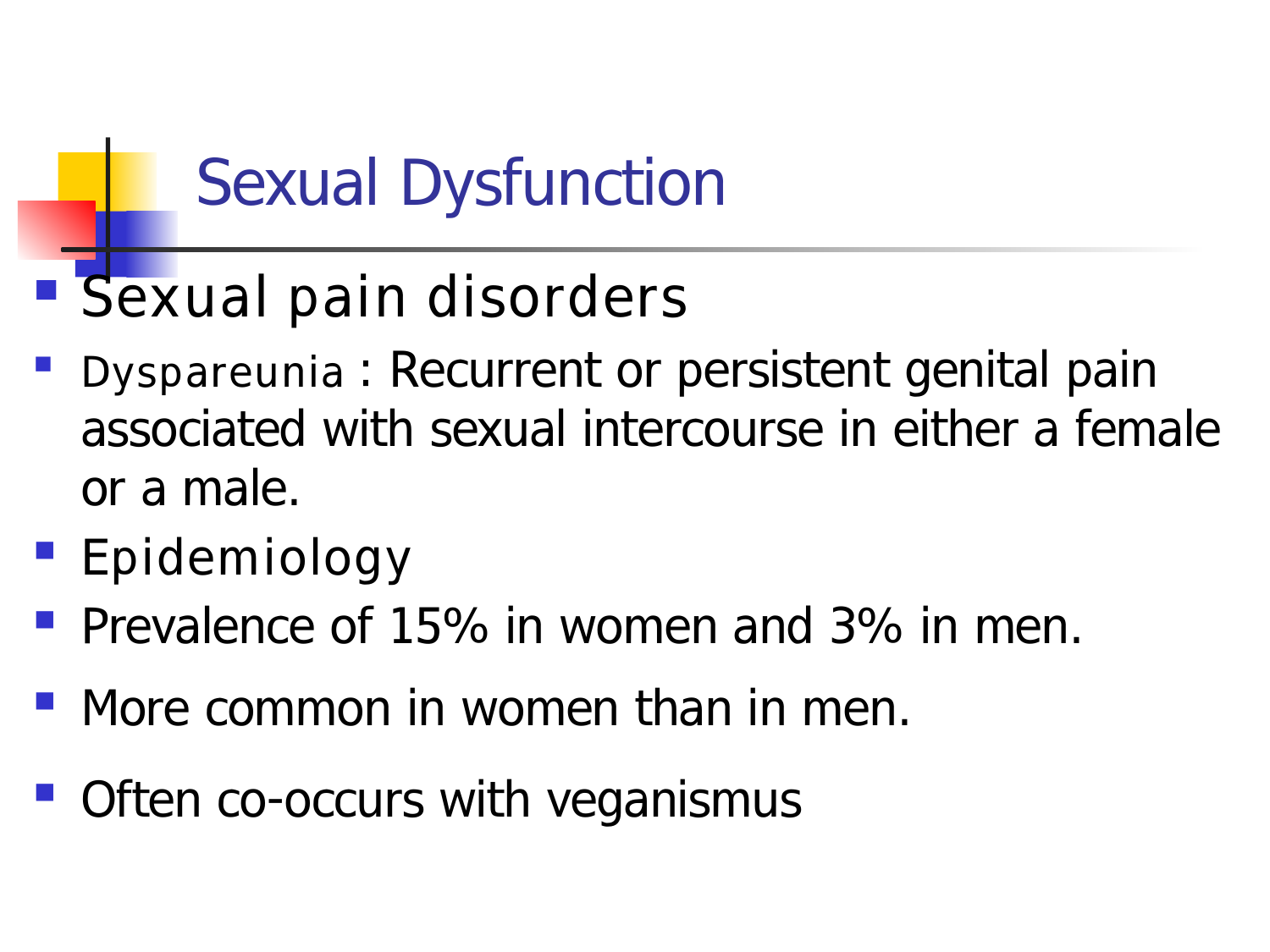

#
     Sexual Dysfunction
Sexual pain disorders
Dyspareunia : Recurrent or persistent genital pain associated with sexual intercourse in either a female or a male.
Epidemiology
Prevalence of 15% in women and 3% in men.

More common in women than in men.

Often co-occurs with veganismus